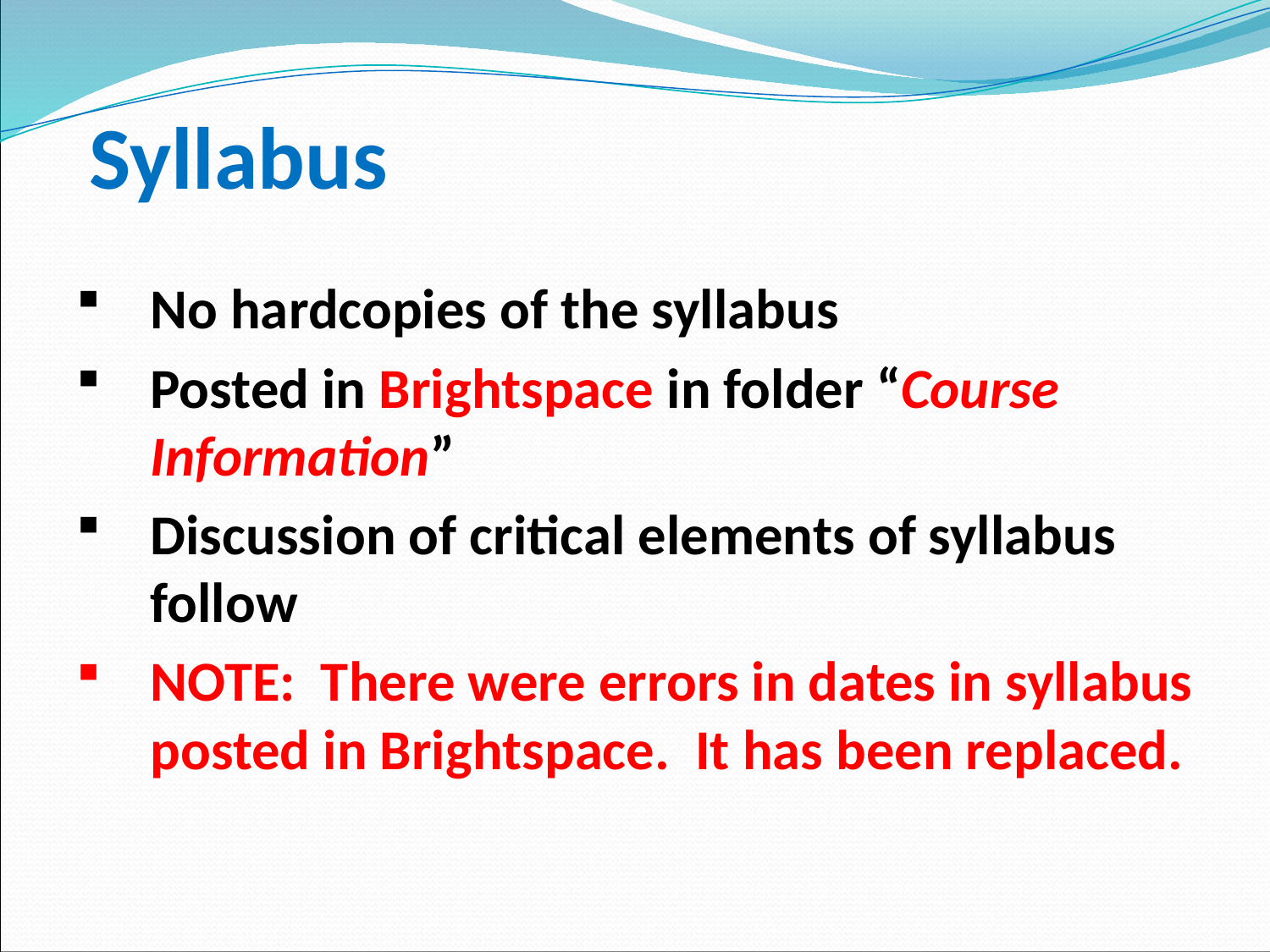

# Syllabus
No hardcopies of the syllabus
Posted in Brightspace in folder “Course Information”
Discussion of critical elements of syllabus follow
NOTE:  There were errors in dates in syllabus posted in Brightspace.  It has been replaced.